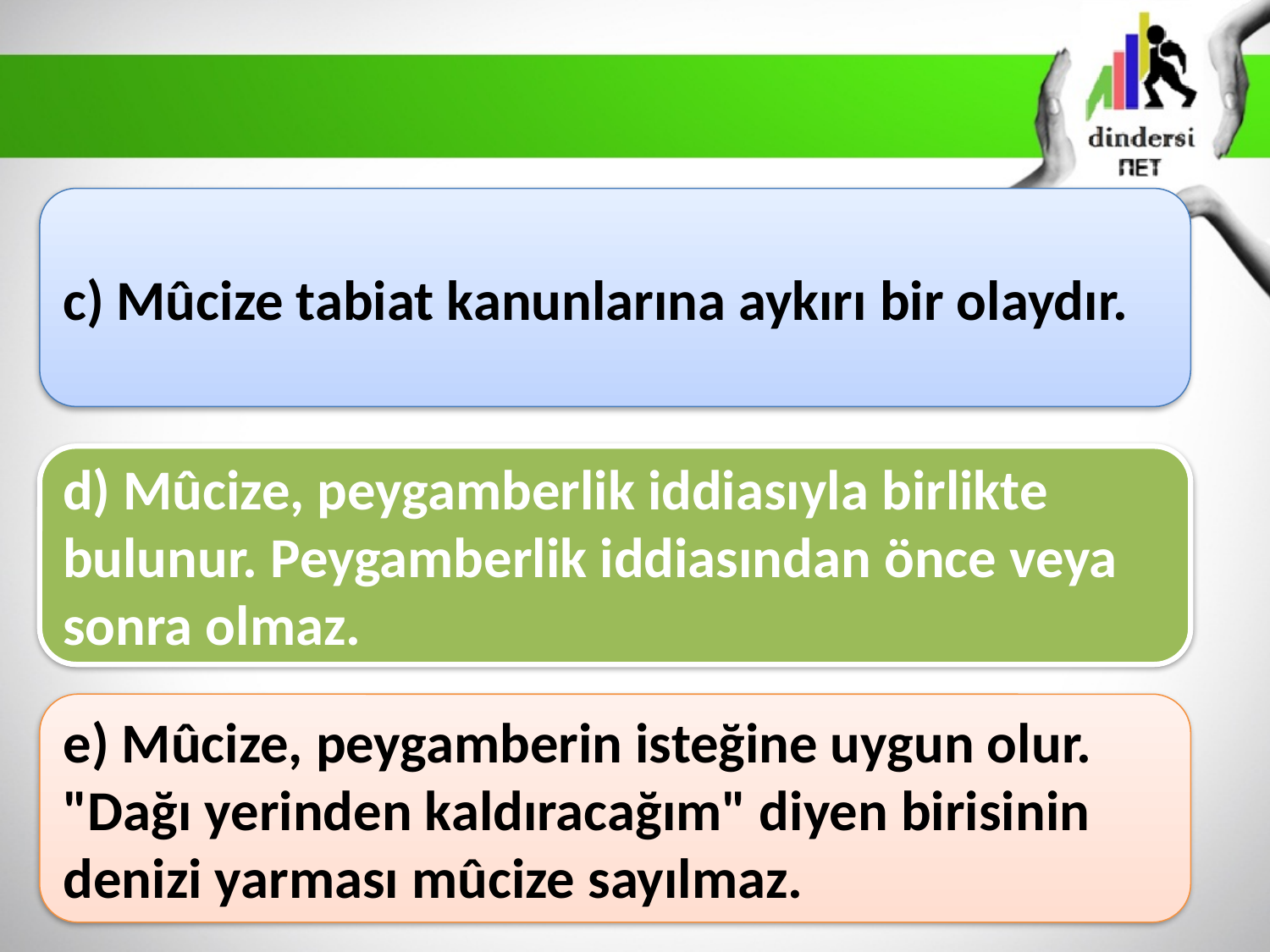

c) Mûcize tabiat kanunlarına aykırı bir olaydır.
d) Mûcize, peygamberlik iddiasıyla birlikte bulunur. Peygamberlik iddiasından önce veya sonra olmaz.
e) Mûcize, peygamberin isteğine uygun olur. "Dağı yerinden kaldıracağım" diyen birisinin denizi yarması mûcize sayılmaz.